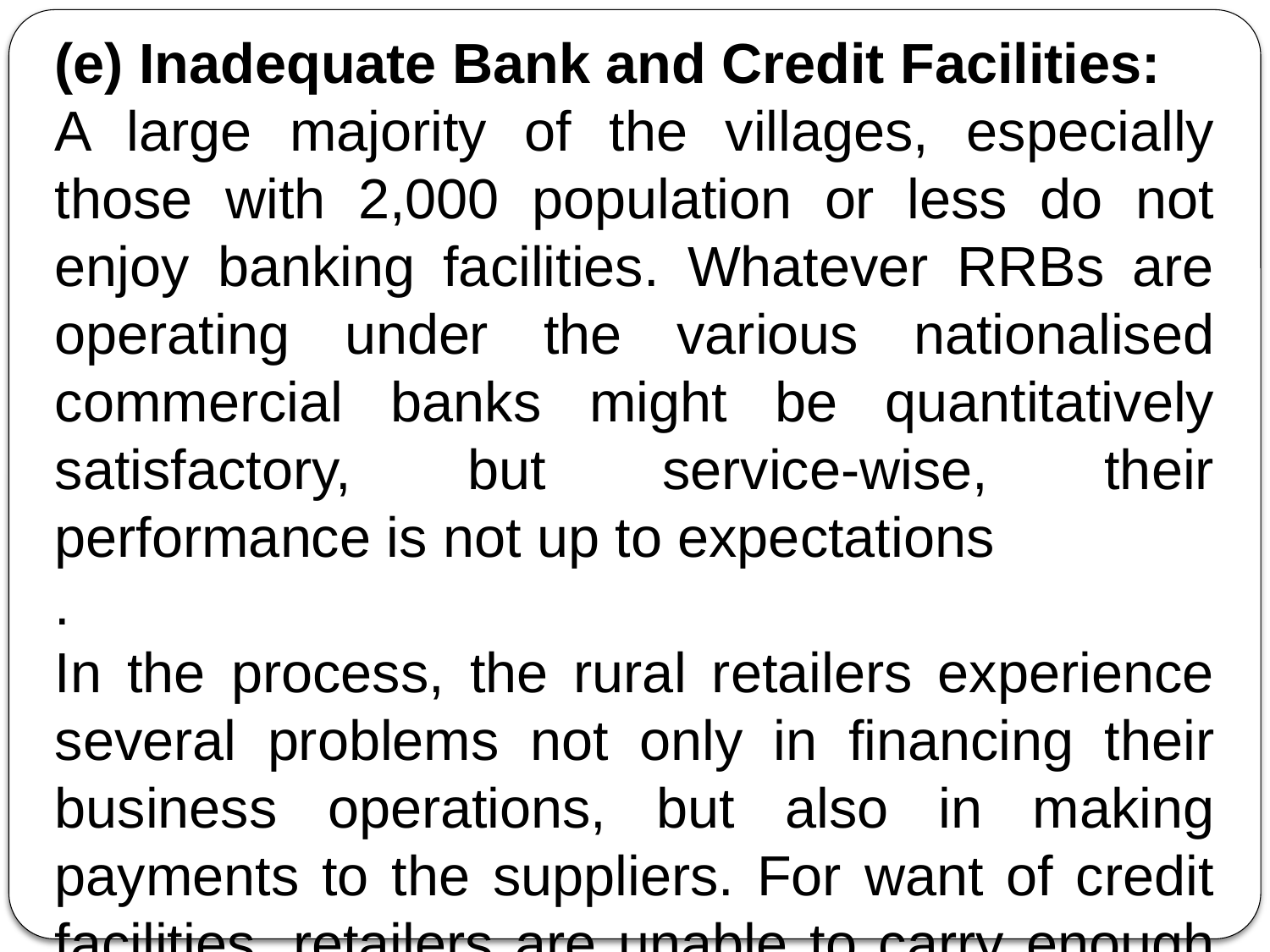

(e) Inadequate Bank and Credit Facilities:
A large majority of the villages, especially those with 2,000 population or less do not enjoy banking facilities. Whatever RRBs are operating under the various nationalised commercial banks might be quantitatively satisfactory, but service-wise, their performance is not up to expectations
.
In the process, the rural retailers experience several problems not only in financing their business operations, but also in making payments to the suppliers. For want of credit facilities, retailers are unable to carry enough stocks with them